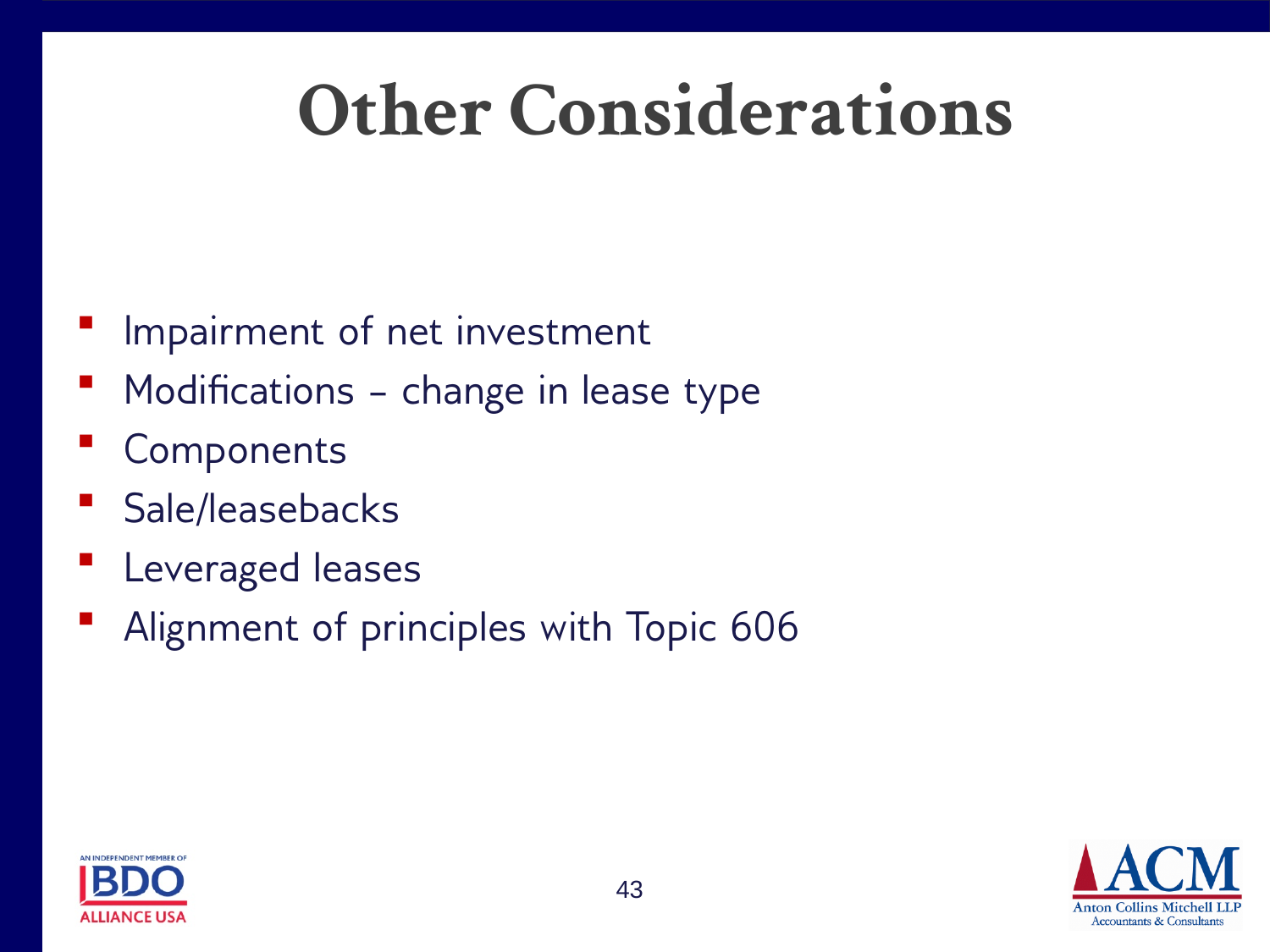

# Other Considerations
Impairment of net investment
Modifications – change in lease type
Components
Sale/leasebacks
Leveraged leases
Alignment of principles with Topic 606

43